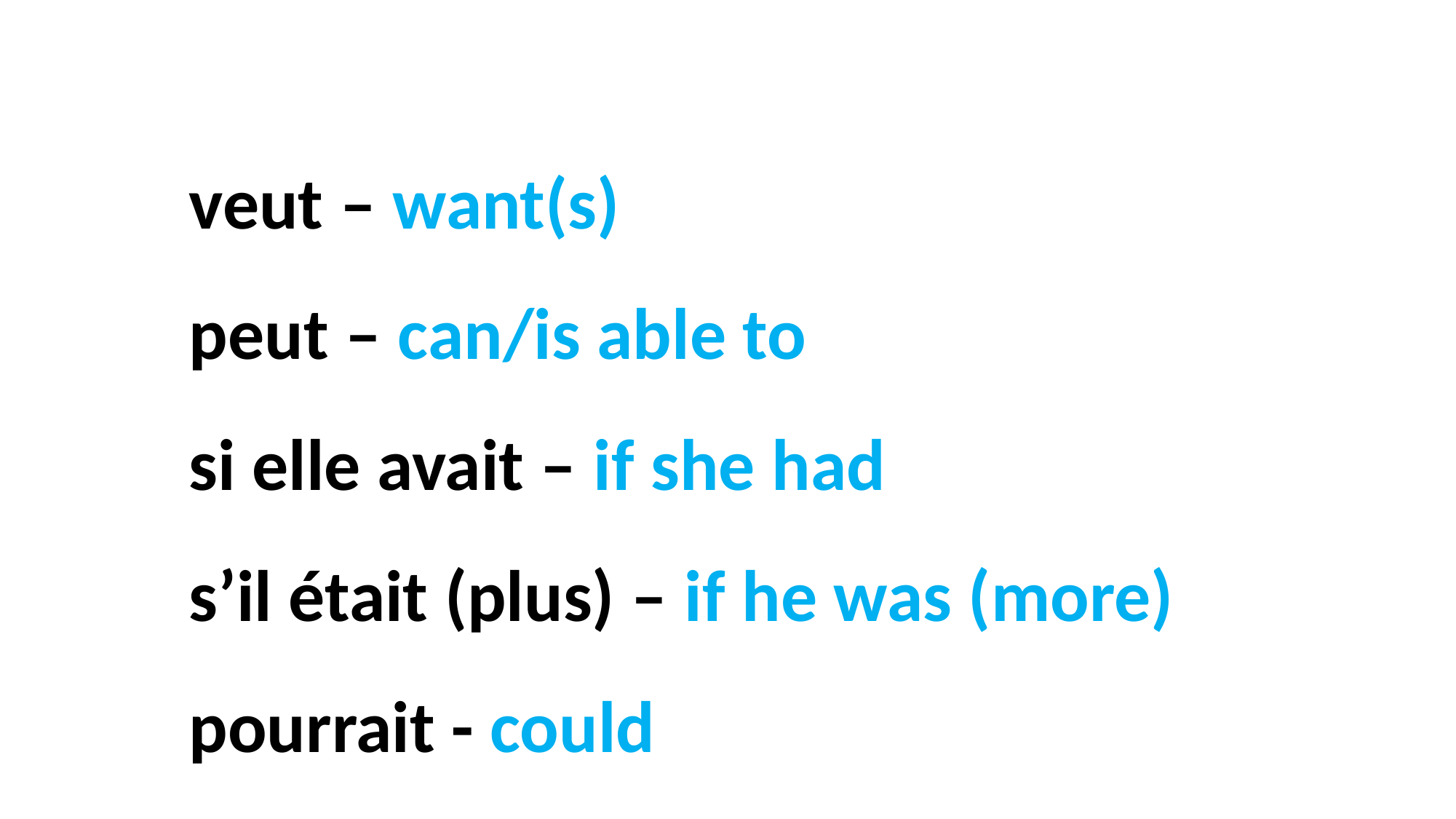

veut – want(s)
peut – can/is able to
si elle avait – if she had
s’il était (plus) – if he was (more)
pourrait - could